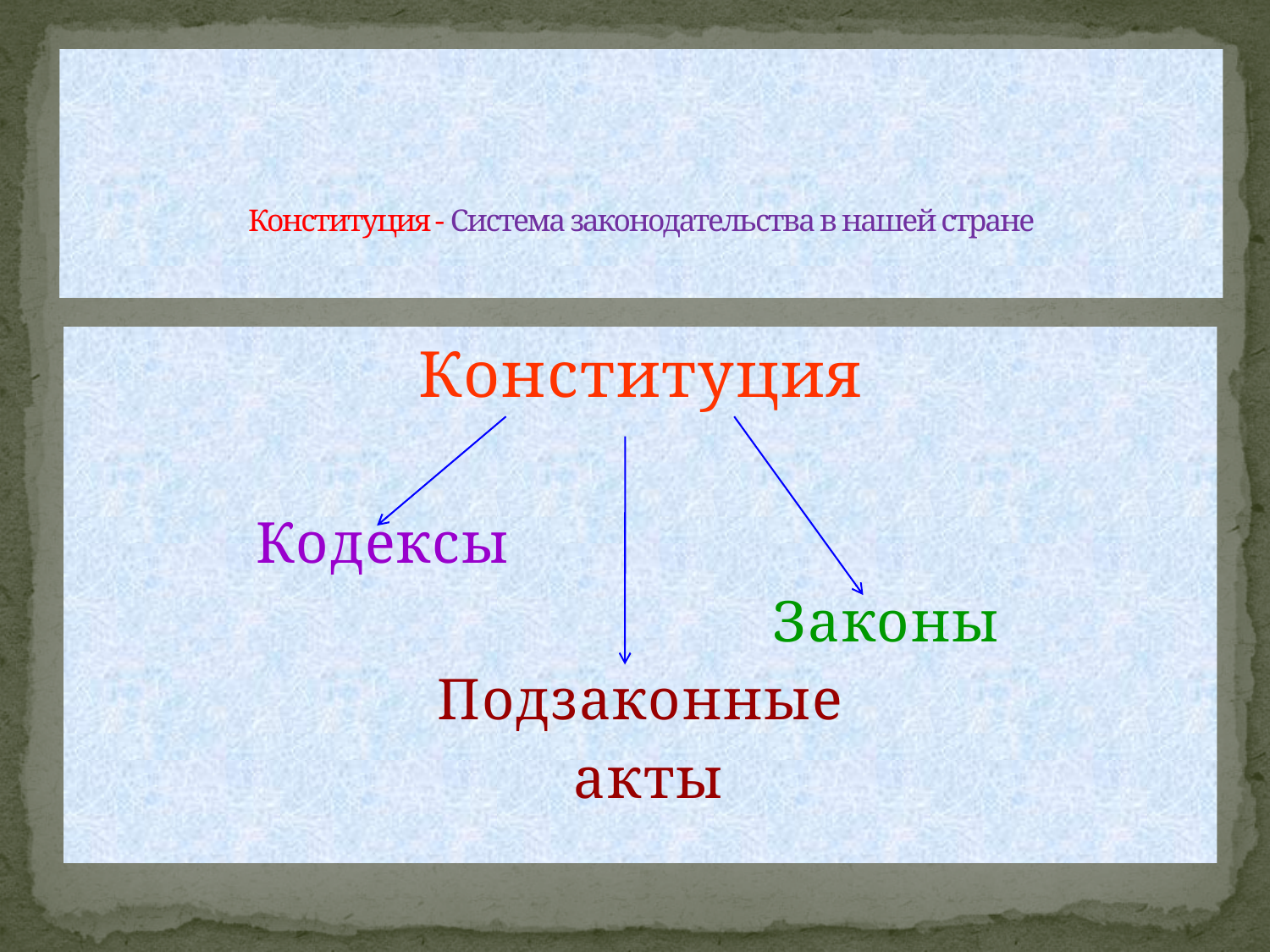

# Конституция - Система законодательства в нашей стране
Конституция

           Кодексы
                              Законы
Подзаконные
 акты